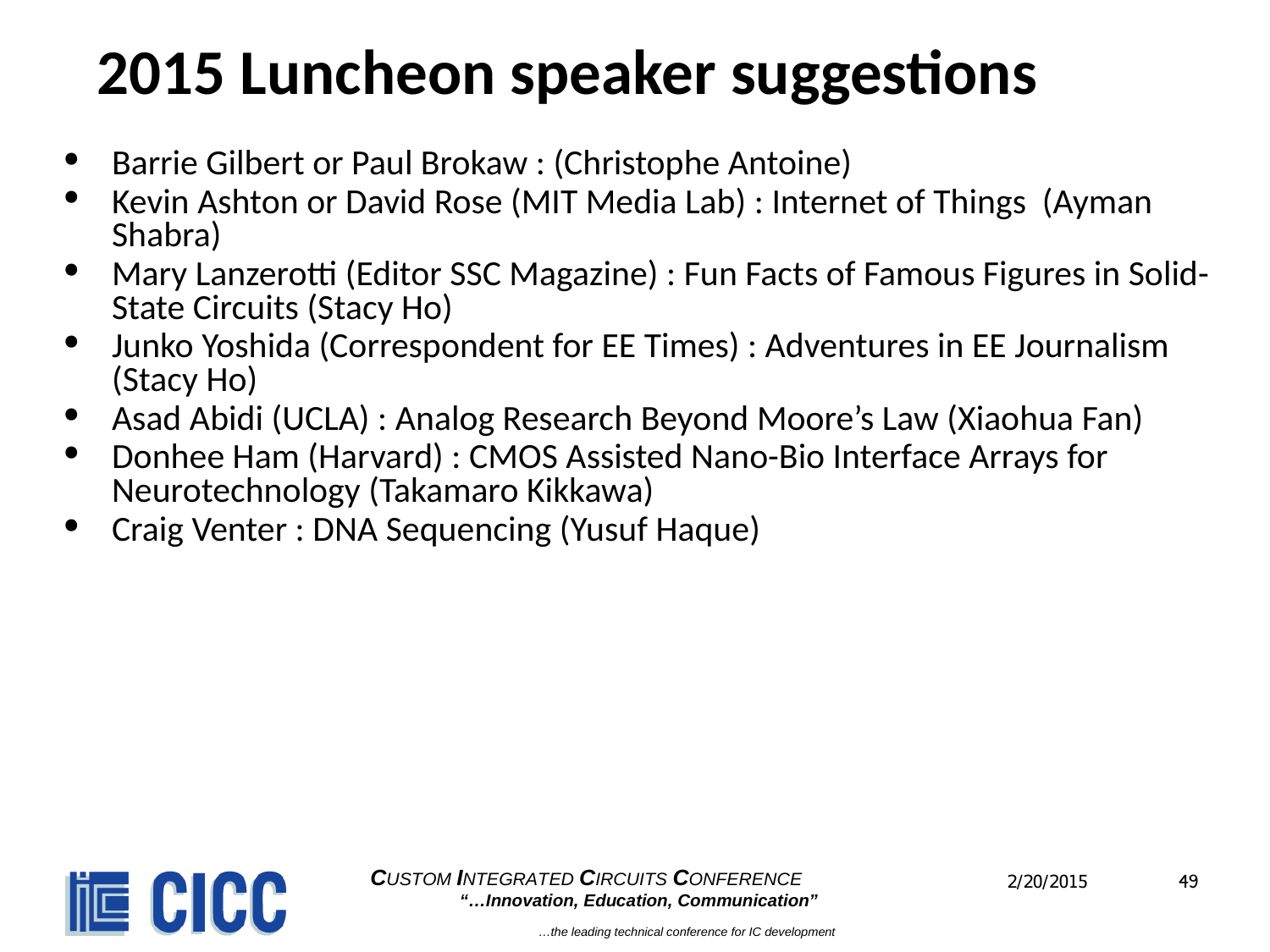

# 2015 Luncheon speaker suggestions
Barrie Gilbert or Paul Brokaw : (Christophe Antoine)
Kevin Ashton or David Rose (MIT Media Lab) : Internet of Things  (Ayman Shabra)
Mary Lanzerotti (Editor SSC Magazine) : Fun Facts of Famous Figures in Solid-State Circuits (Stacy Ho)
Junko Yoshida (Correspondent for EE Times) : Adventures in EE Journalism (Stacy Ho)
Asad Abidi (UCLA) : Analog Research Beyond Moore’s Law (Xiaohua Fan)
Donhee Ham (Harvard) : CMOS Assisted Nano-Bio Interface Arrays for Neurotechnology (Takamaro Kikkawa)
Craig Venter : DNA Sequencing (Yusuf Haque)